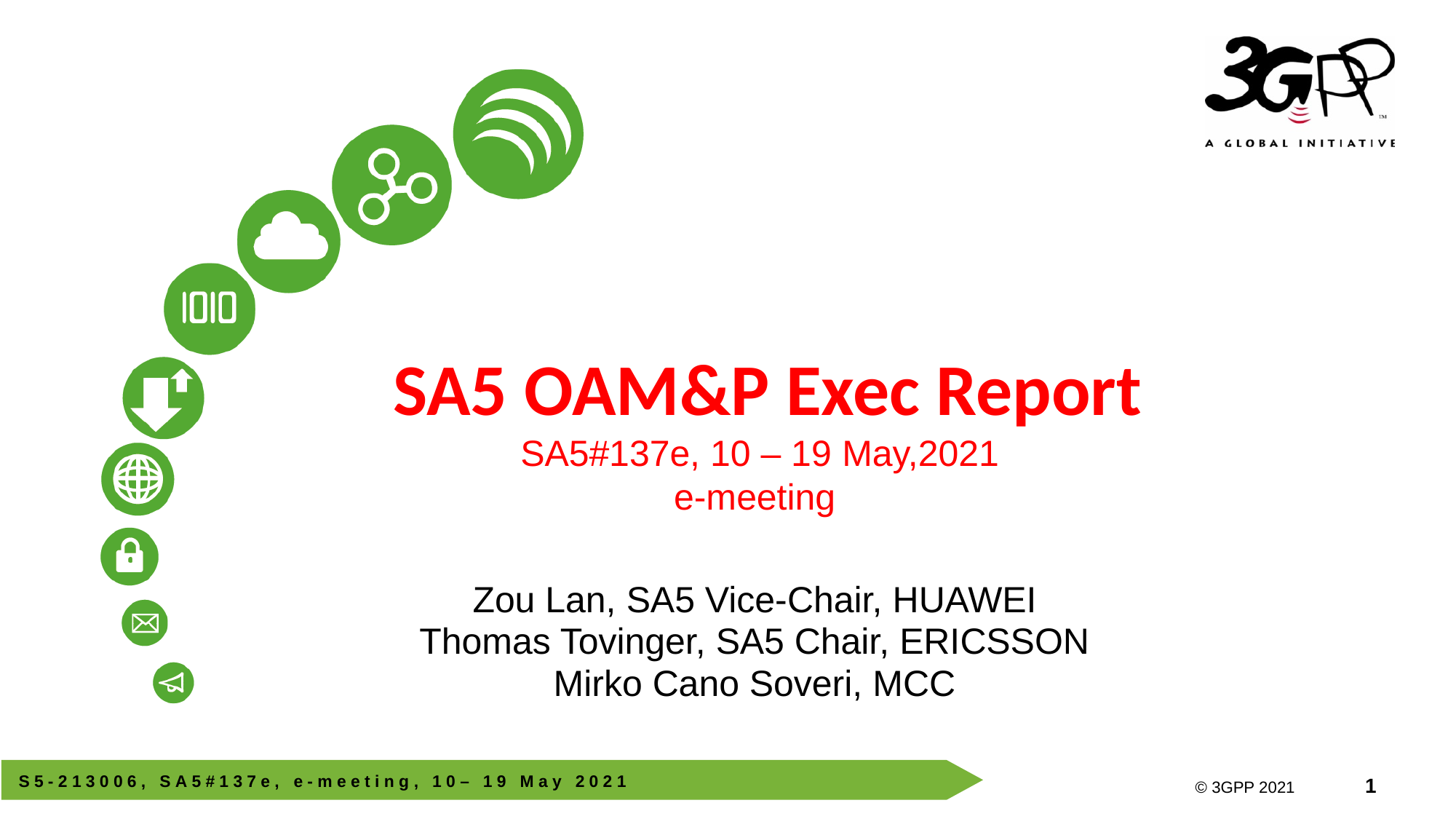

# SA5 OAM&P Exec Report SA5#137e, 10 – 19 May,2021 e-meeting
Zou Lan, SA5 Vice-Chair, HUAWEI
Thomas Tovinger, SA5 Chair, ERICSSON
Mirko Cano Soveri, MCC